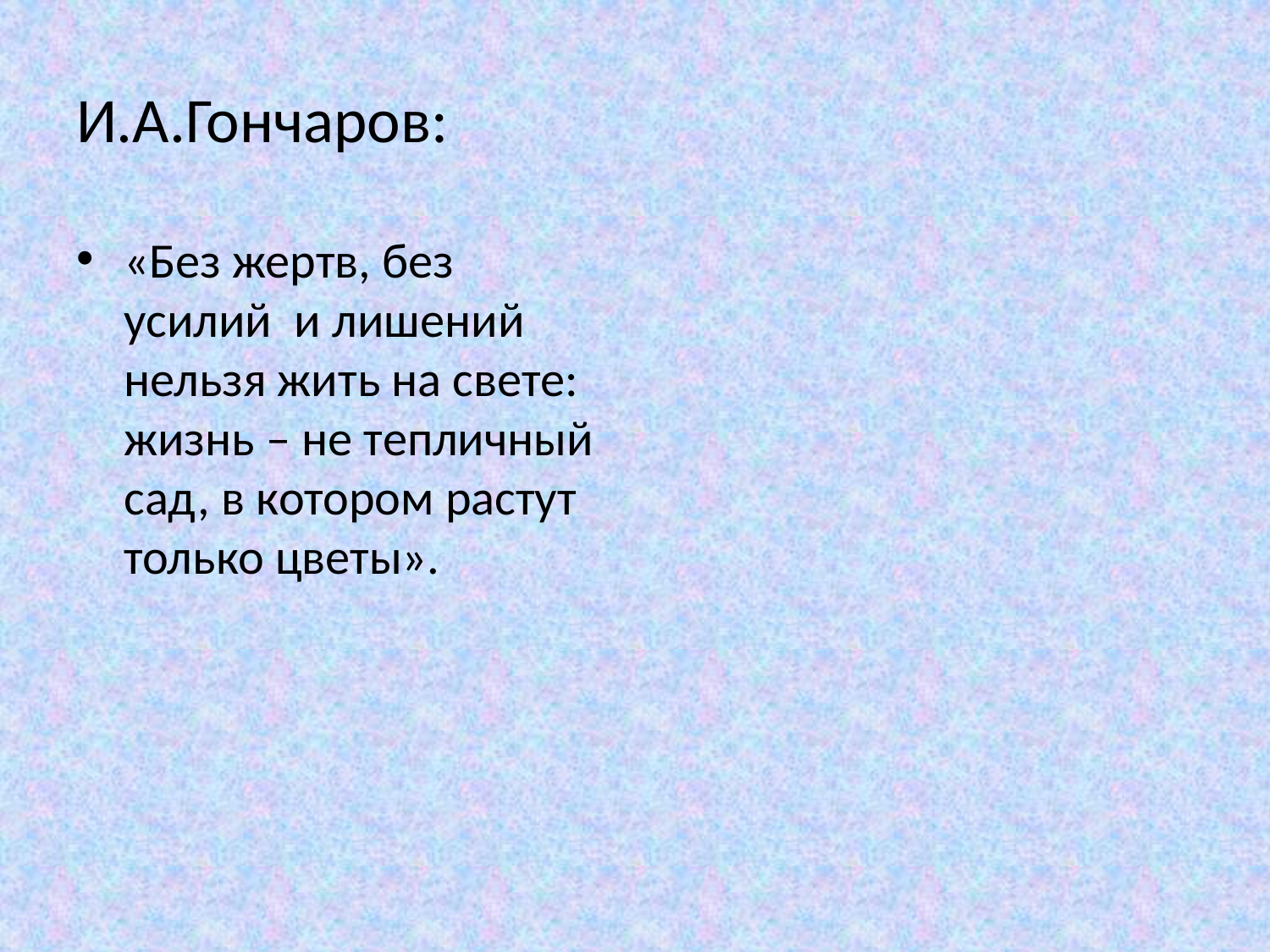

# И.А.Гончаров:
«Без жертв, без усилий  и лишений нельзя жить на свете: жизнь – не тепличный сад, в котором растут только цветы».